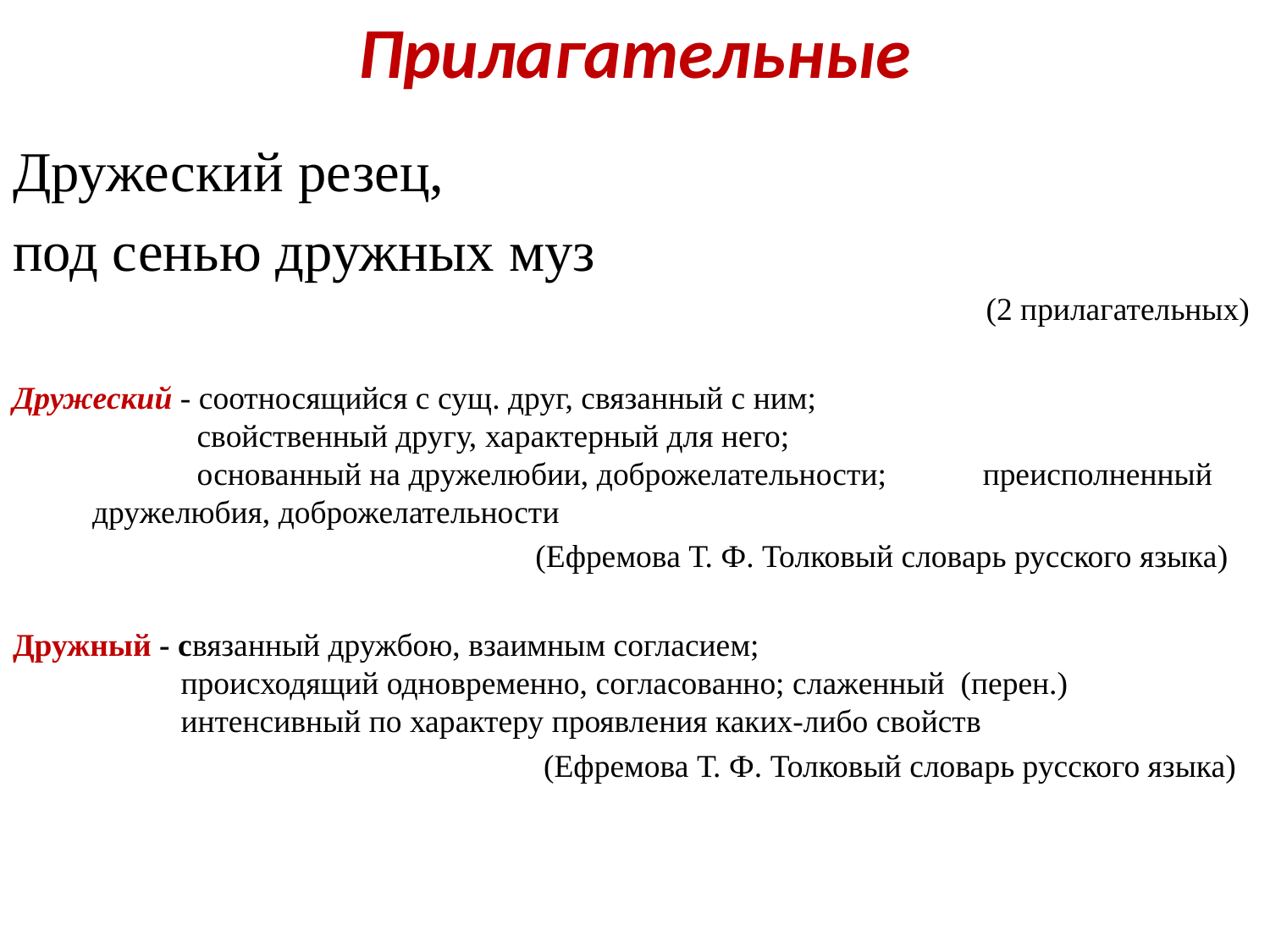

# Прилагательные
Дружеский резец,
под сенью дружных муз
                                                                                                                         (2 прилагательных)

Дружеский - соотносящийся с сущ. друг, связанный с ним; 
                 свойственный другу, характерный для него; 
                 основанный на дружелюбии, доброжелательности;            преисполненный          дружелюбия, доброжелательности
                                                                 (Ефремова Т. Ф. Толковый словарь русского языка)

Дружный - связанный дружбою, взаимным согласием;
               происходящий одновременно, согласованно; слаженный  (перен.)
               интенсивный по характеру проявления каких-либо свойств
                                                                  (Ефремова Т. Ф. Толковый словарь русского языка)